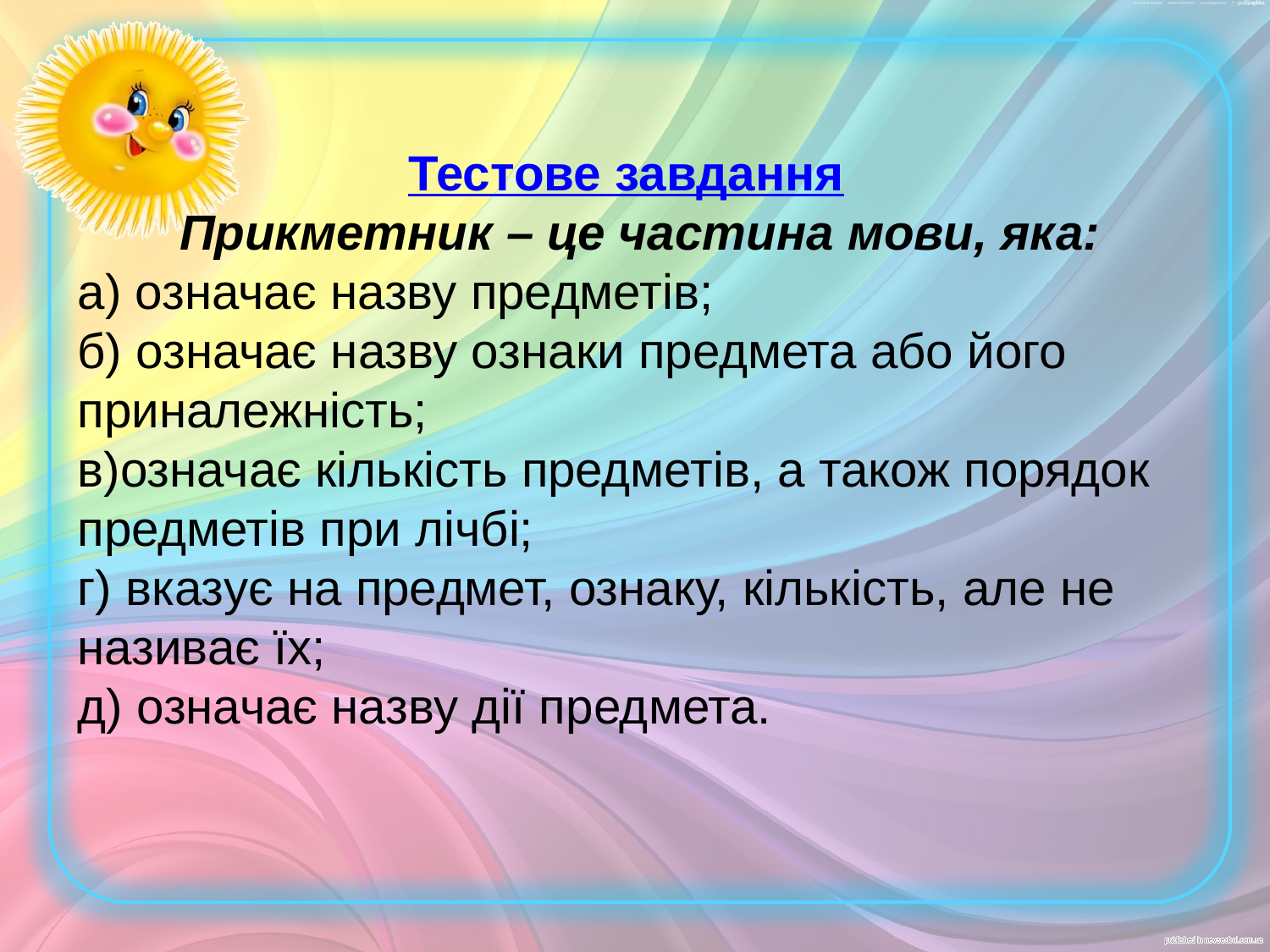

Тестове завдання
Прикметник – це частина мови, яка:
а) означає назву предметів;
б) означає назву ознаки предмета або його приналежність;
в)означає кількість предметів, а також порядок предметів при лічбі;
г) вказує на предмет, ознаку, кількість, але не називає їх;
д) означає назву дії предмета.